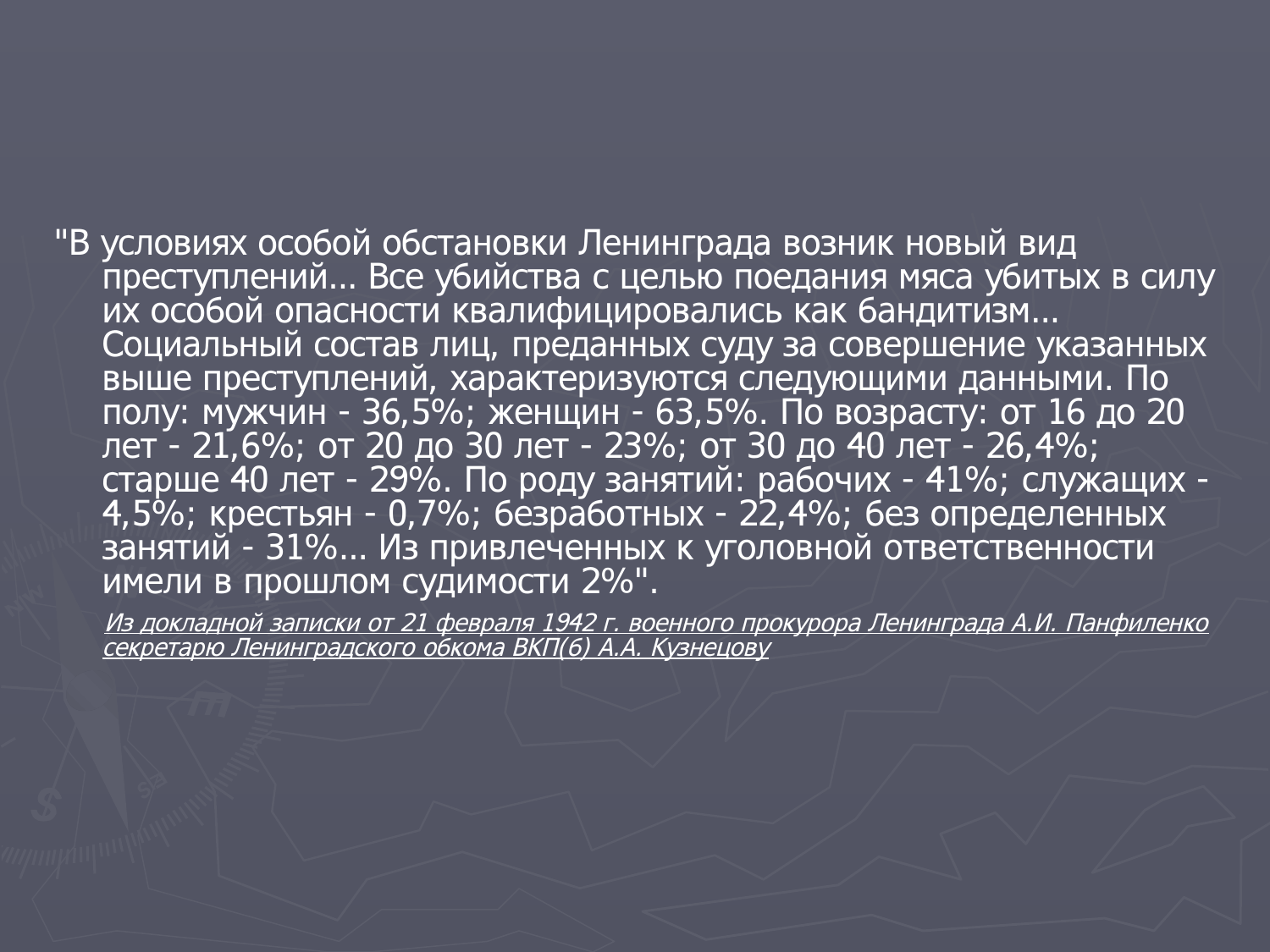

"В условиях особой обстановки Ленинграда возник новый вид преступлений… Все убийства с целью поедания мяса убитых в силу их особой опасности квалифицировались как бандитизм… Социальный состав лиц, преданных суду за совершение указанных выше преступлений, характеризуются следующими данными. По полу: мужчин - 36,5%; женщин - 63,5%. По возрасту: от 16 до 20 лет - 21,6%; от 20 до 30 лет - 23%; от 30 до 40 лет - 26,4%; старше 40 лет - 29%. По роду занятий: рабочих - 41%; служащих - 4,5%; крестьян - 0,7%; безработных - 22,4%; без определенных занятий - 31%… Из привлеченных к уголовной ответственности имели в прошлом судимости 2%".
     Из докладной записки от 21 февраля 1942 г. военного прокурора Ленинграда А.И. Панфиленко секретарю Ленинградского обкома ВКП(б) А.А. Кузнецову